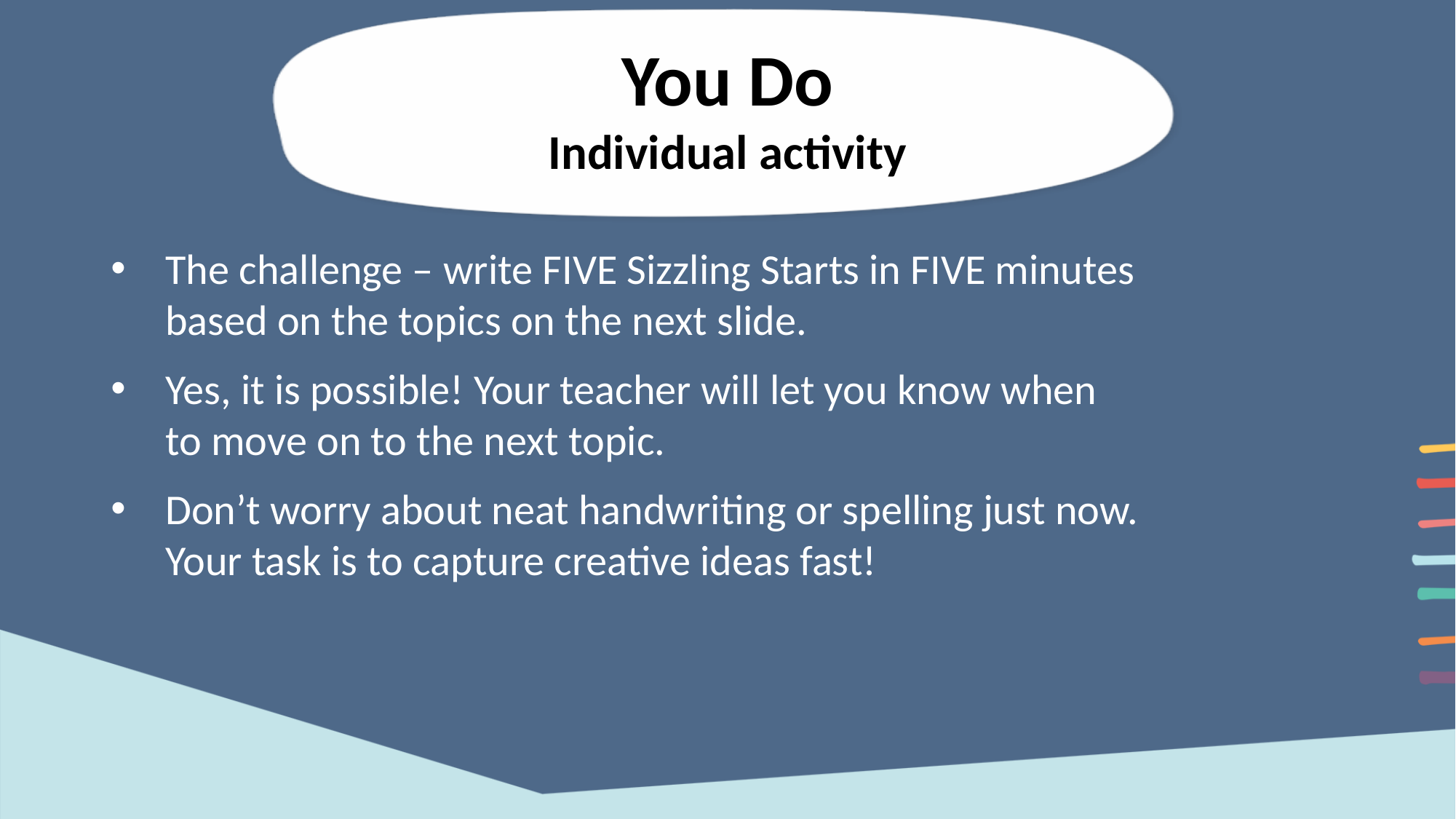

The challenge – write FIVE Sizzling Starts in FIVE minutes based on the topics on the next slide.
Yes, it is possible! Your teacher will let you know when
to move on to the next topic.
Don’t worry about neat handwriting or spelling just now. Your task is to capture creative ideas fast!